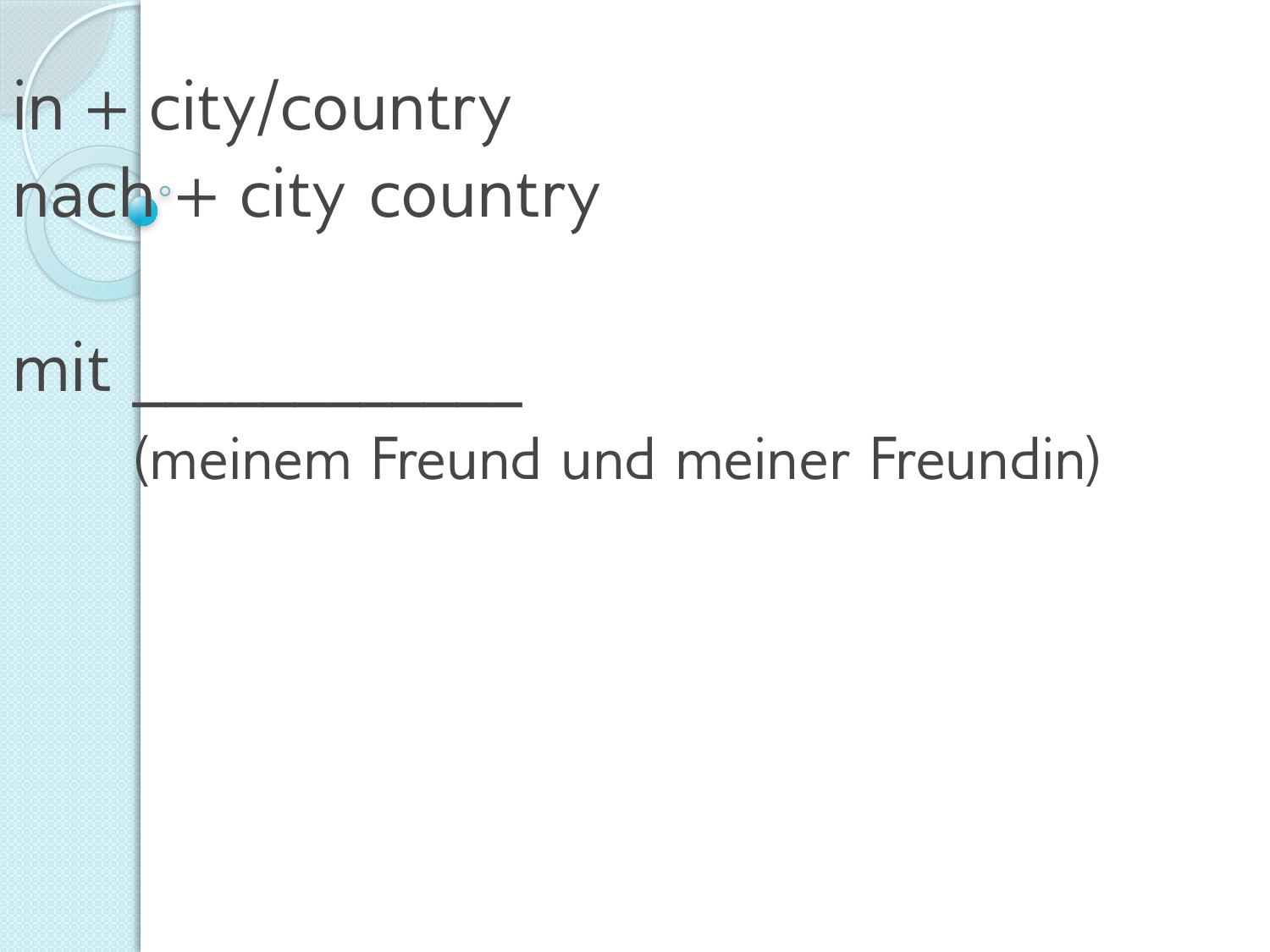

# in + city/country nach + city country mit ____________ (meinem Freund und meiner Freundin)